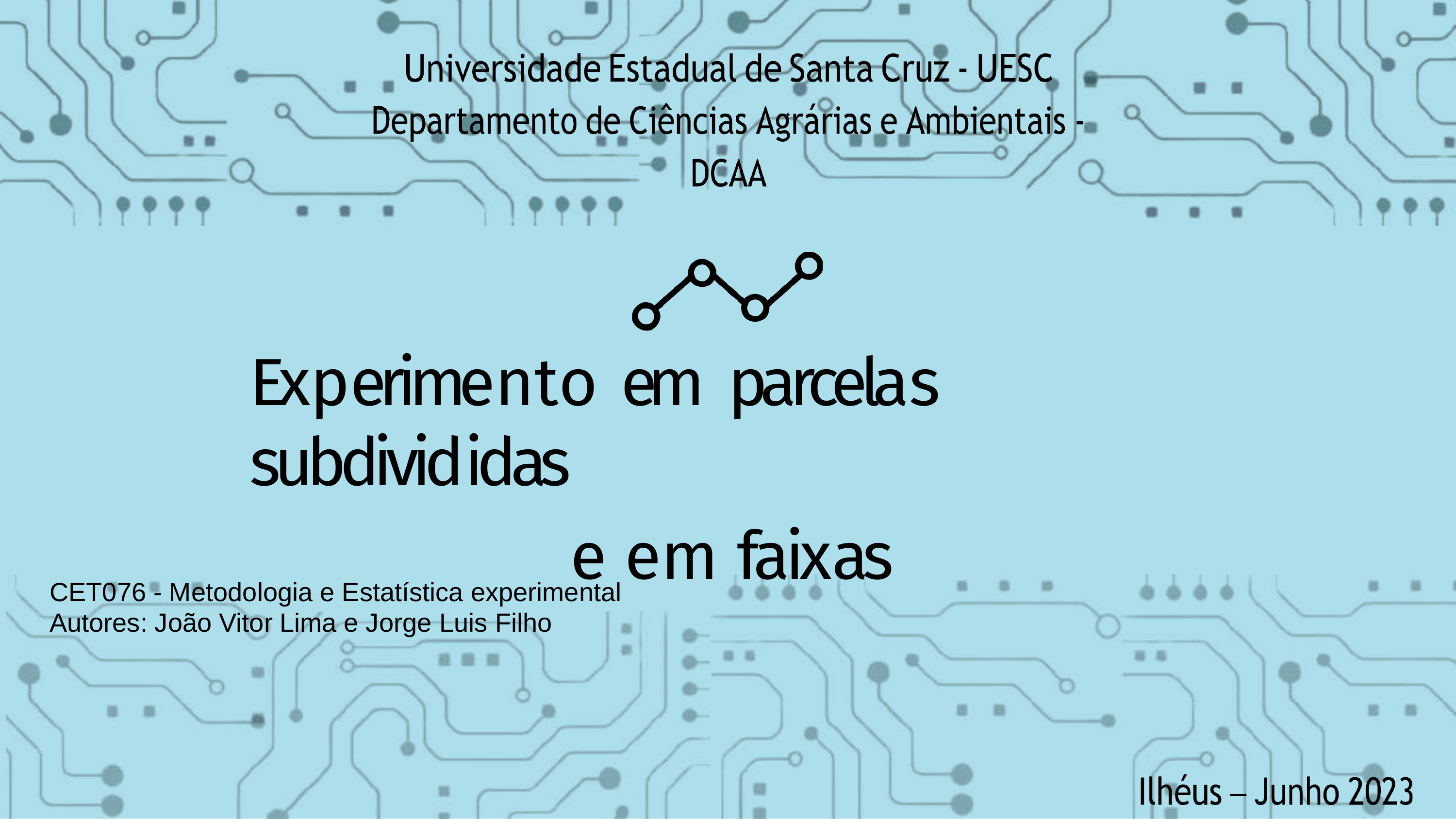

Experimento em parcelas	subdivididas
e em faixas

CET076 - Metodologia e Estatística experimental Autores: João Vitor Lima e Jorge Luis Filho